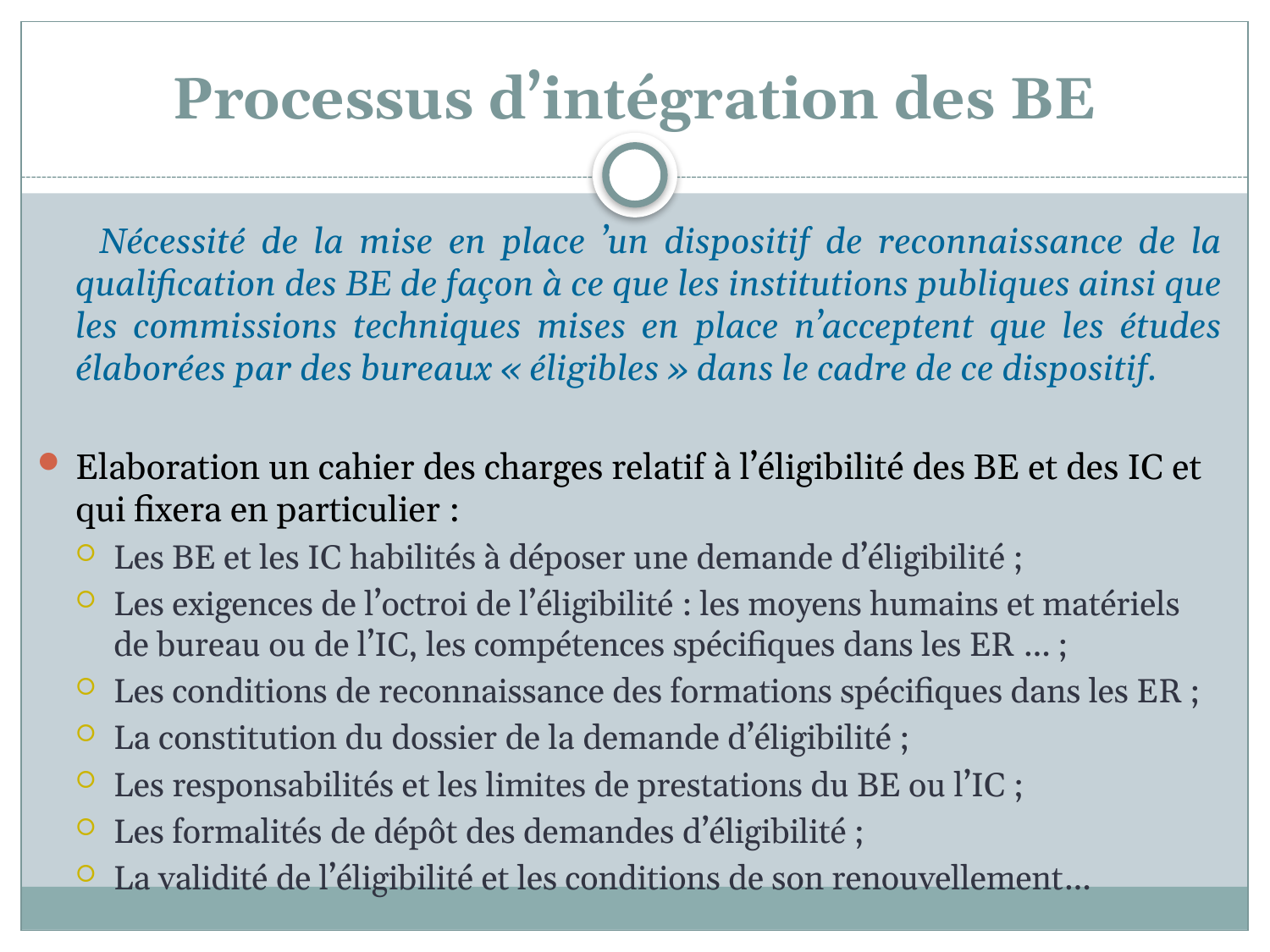

# Processus d’intégration des BE
    Nécessité de la mise en place ’un dispositif de reconnaissance de la qualification des BE de façon à ce que les institutions publiques ainsi que les commissions techniques mises en place n’acceptent que les études élaborées par des bureaux « éligibles » dans le cadre de ce dispositif.

Elaboration un cahier des charges relatif à l’éligibilité des BE et des IC et qui fixera en particulier :
Les BE et les IC habilités à déposer une demande d’éligibilité ;
Les exigences de l’octroi de l’éligibilité : les moyens humains et matériels  de bureau ou de l’IC, les compétences spécifiques dans les ER … ;
Les conditions de reconnaissance des formations spécifiques dans les ER ;
La constitution du dossier de la demande d’éligibilité ;
Les responsabilités et les limites de prestations du BE ou l’IC ;
Les formalités de dépôt des demandes d’éligibilité ;
La validité de l’éligibilité et les conditions de son renouvellement…